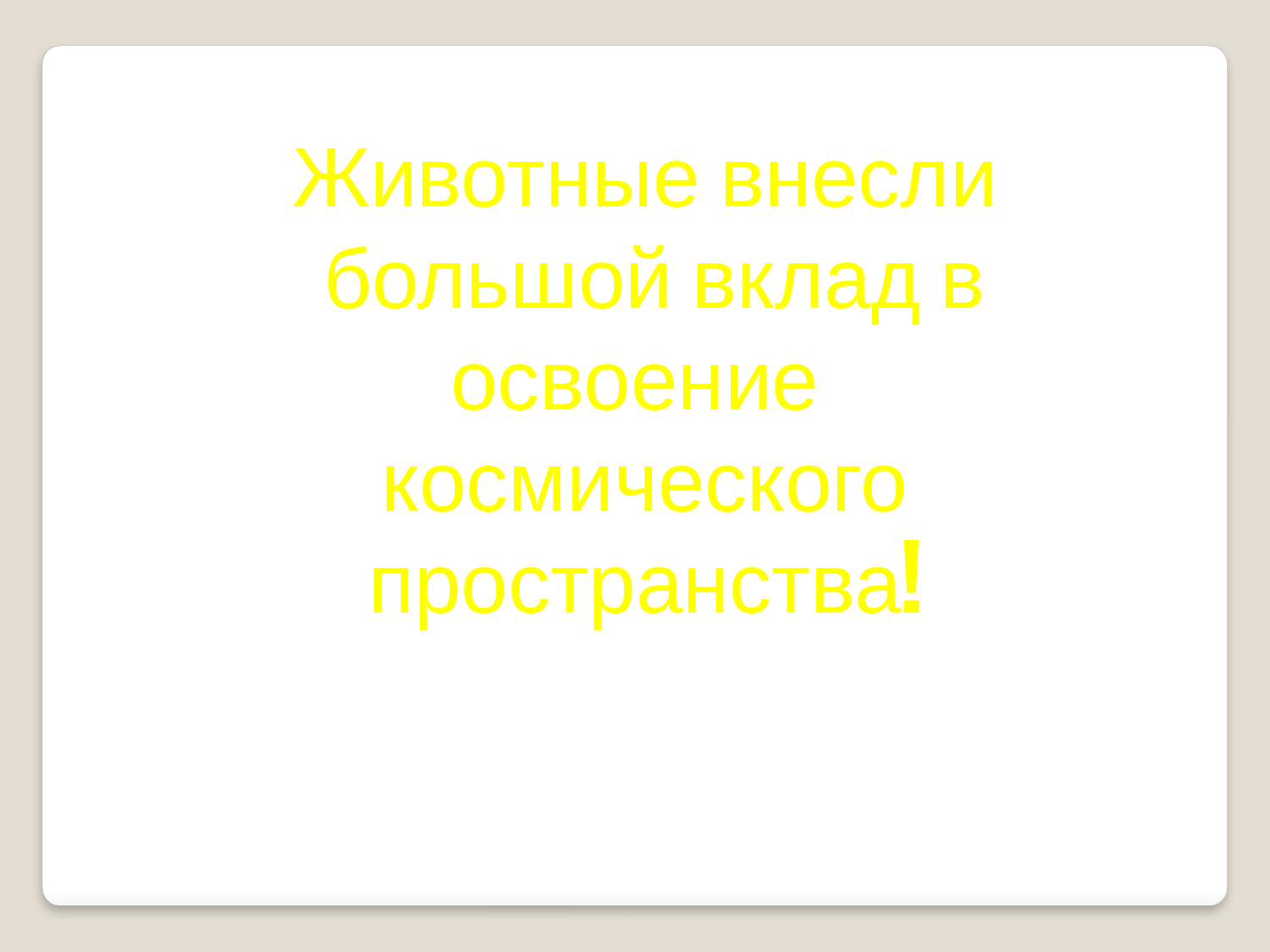

Животные внесли
 большой вклад в освоение
космического пространства!